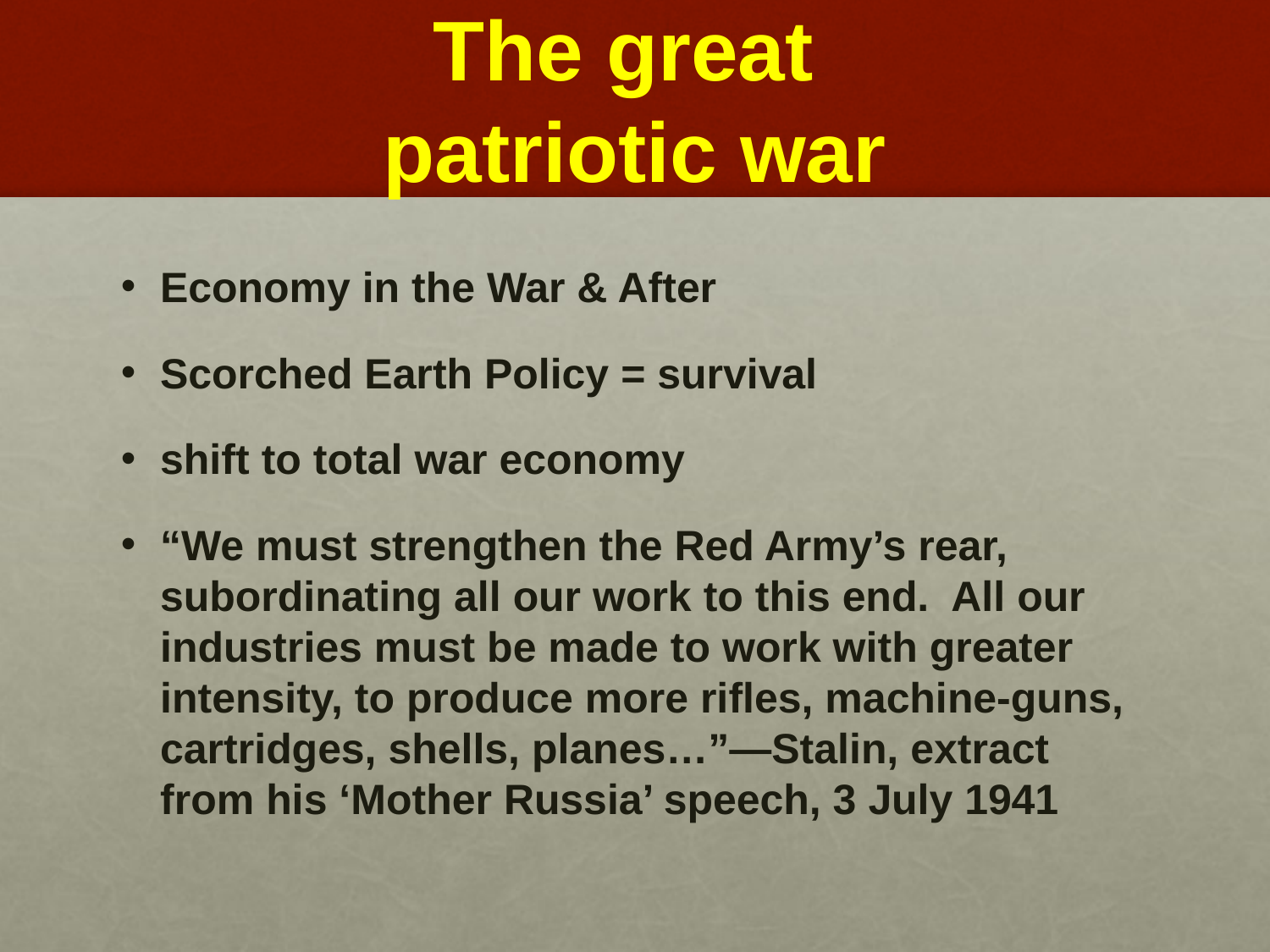

# The great patriotic war
Economy in the War & After
Scorched Earth Policy = survival
shift to total war economy
“We must strengthen the Red Army’s rear, subordinating all our work to this end.  All our industries must be made to work with greater intensity, to produce more rifles, machine-guns, cartridges, shells, planes…”—Stalin, extract from his ‘Mother Russia’ speech, 3 July 1941